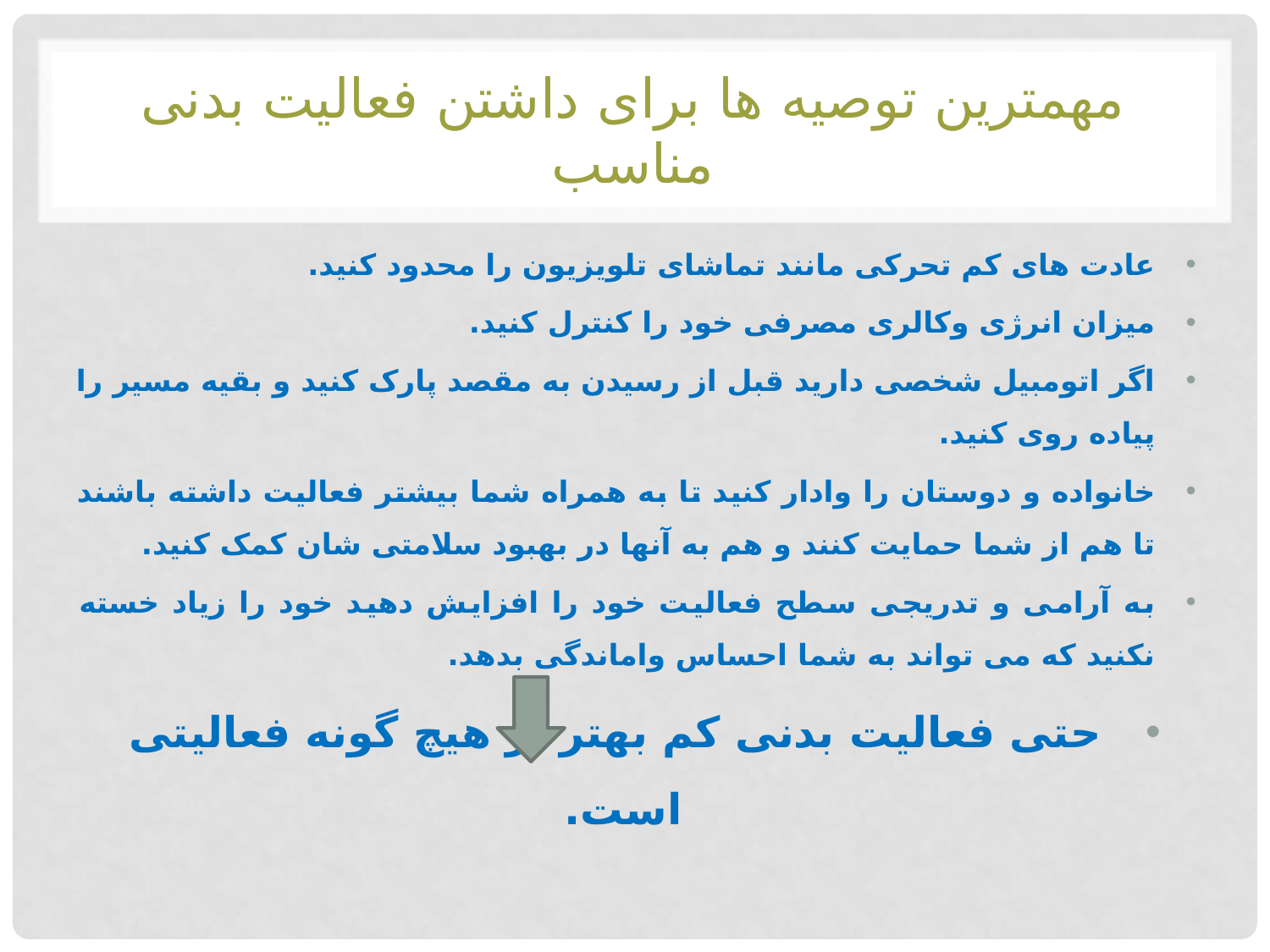

# مهمترین توصیه ها برای داشتن فعالیت بدنی مناسب
عادت های کم تحرکی مانند تماشای تلویزیون را محدود کنید.
میزان انرژی وکالری مصرفی خود را کنترل کنید.
اگر اتومبیل شخصی دارید قبل از رسیدن به مقصد پارک کنید و بقیه مسیر را پیاده روی کنید.
خانواده و دوستان را وادار کنید تا به همراه شما بیشتر فعالیت داشته باشند تا هم از شما حمایت کنند و هم به آنها در بهبود سلامتی شان کمک کنید.
به آرامی و تدریجی سطح فعالیت خود را افزایش دهید خود را زیاد خسته نکنید که می تواند به شما احساس واماندگی بدهد.
حتی فعالیت بدنی کم بهتر از هیچ گونه فعالیتی است.